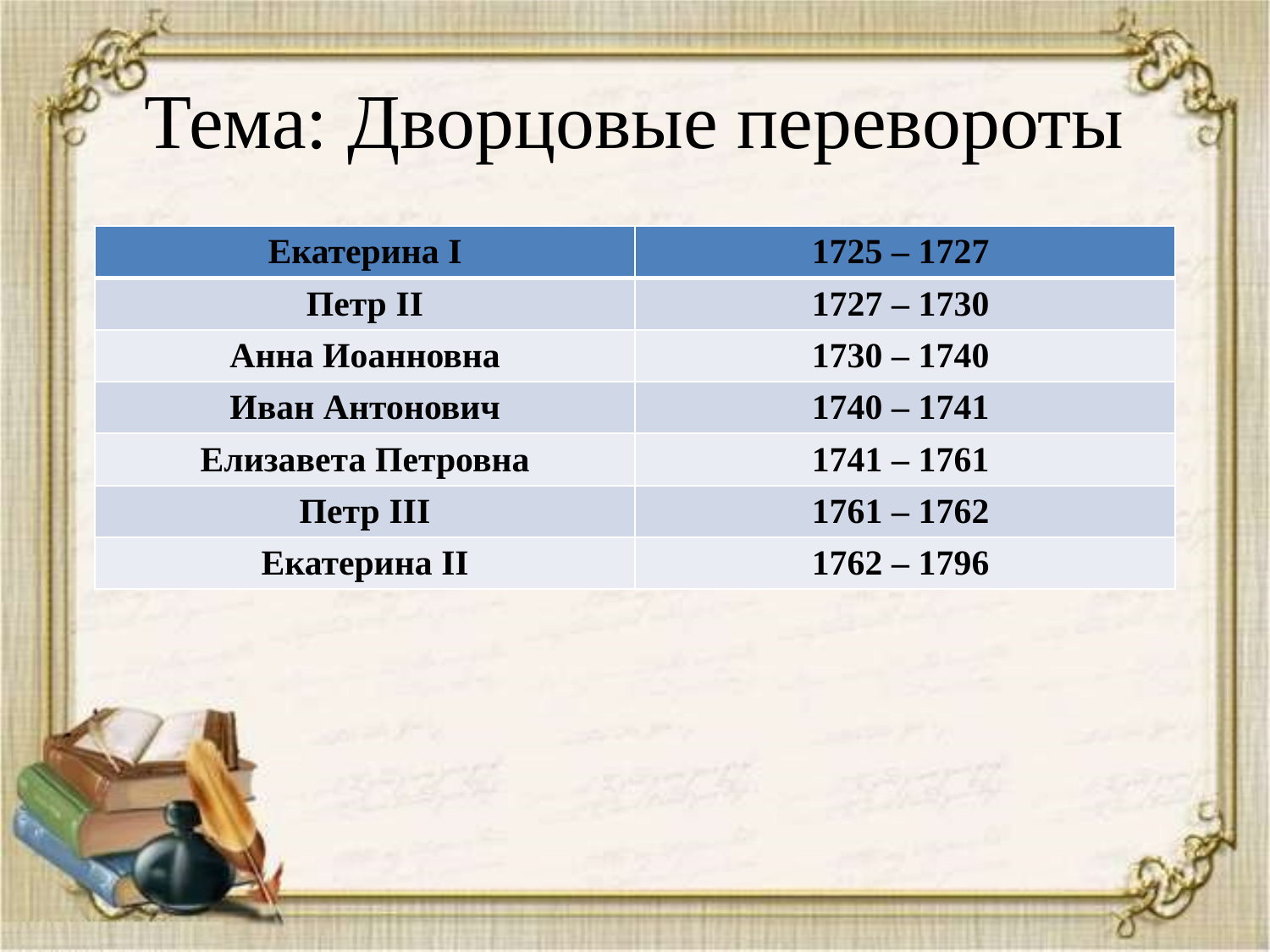

# Тема: Дворцовые перевороты
| Екатерина I | 1725 – 1727 |
| --- | --- |
| Петр II | 1727 – 1730 |
| Анна Иоанновна | 1730 – 1740 |
| Иван Антонович | 1740 – 1741 |
| Елизавета Петровна | 1741 – 1761 |
| Петр III | 1761 – 1762 |
| Екатерина II | 1762 – 1796 |